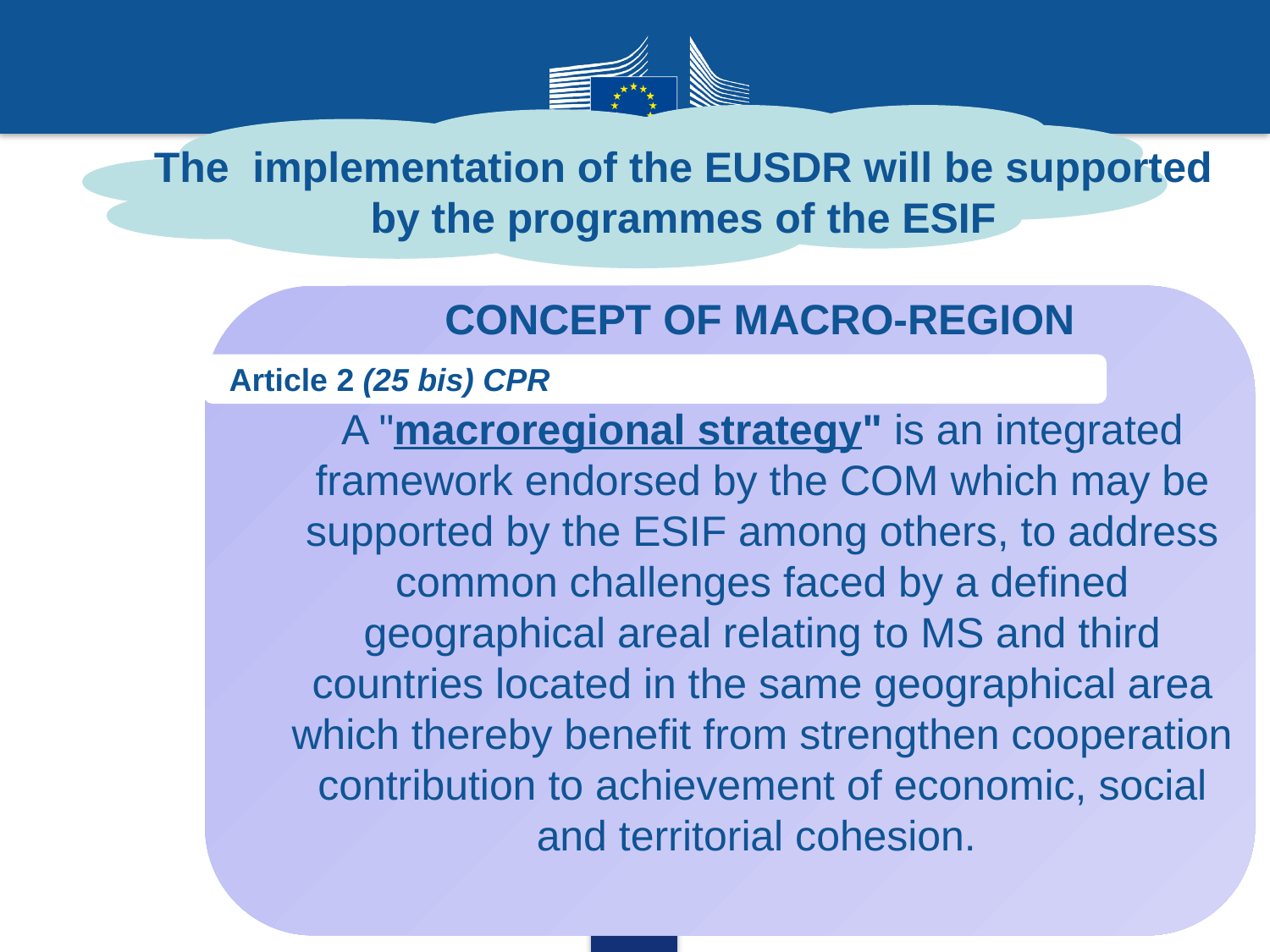

The  implementation of the EUSDR will be supported by the programmes of the ESIF

CONCEPT OF MACRO-REGION

A "macroregional strategy" is an integrated framework endorsed by the COM which may be supported by the ESIF among others, to address common challenges faced by a defined geographical areal relating to MS and third countries located in the same geographical area which thereby benefit from strengthen cooperation contribution to achievement of economic, social and territorial cohesion.

 Article 2 (25 bis) CPR